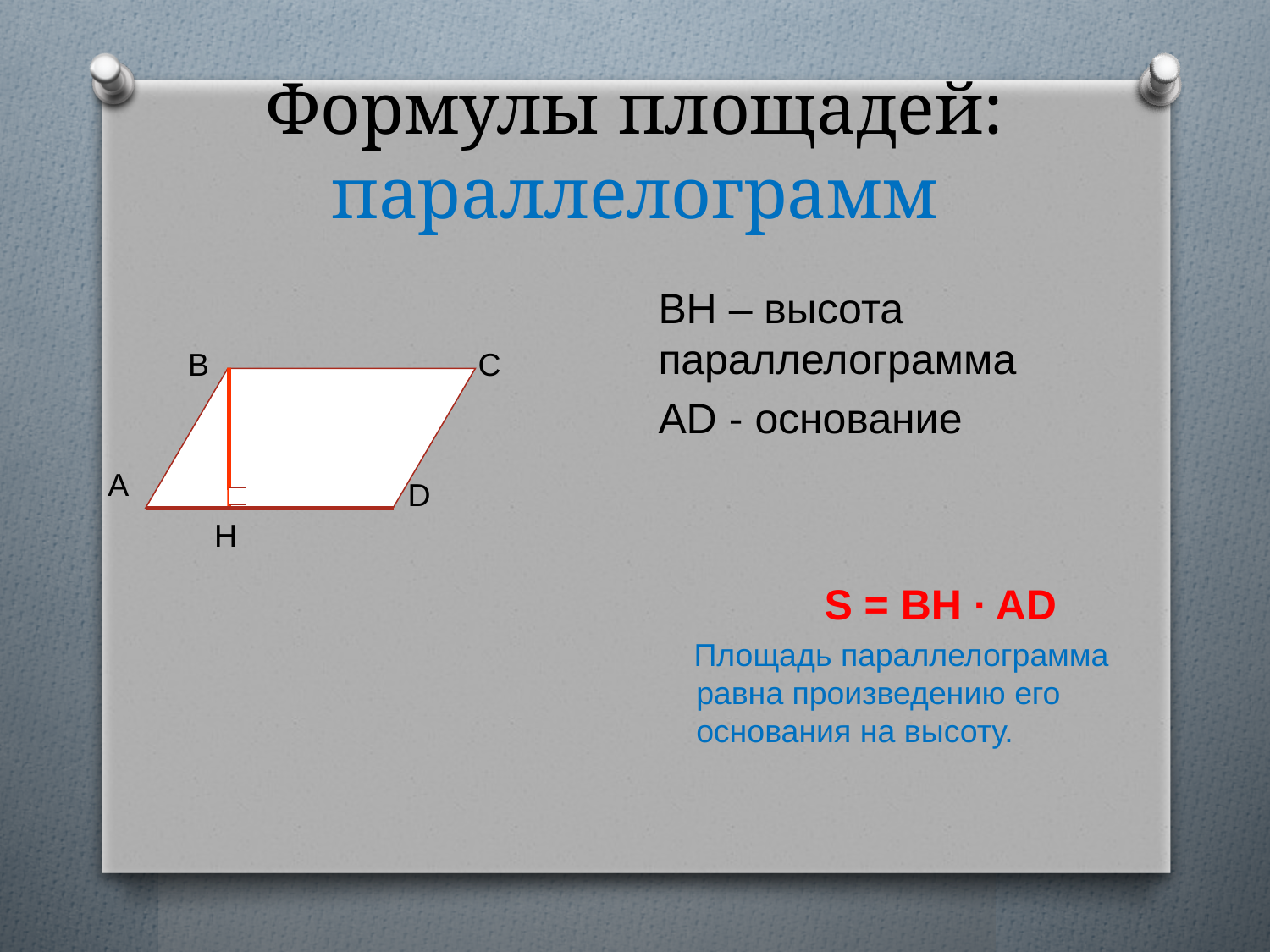

# Формулы площадей: параллелограмм

ВН – высота параллелограмма
AD - основание

B
C

A
D

Н
              S = BH ∙ AD
    Площадь параллелограмма равна произведению его основания на высоту.